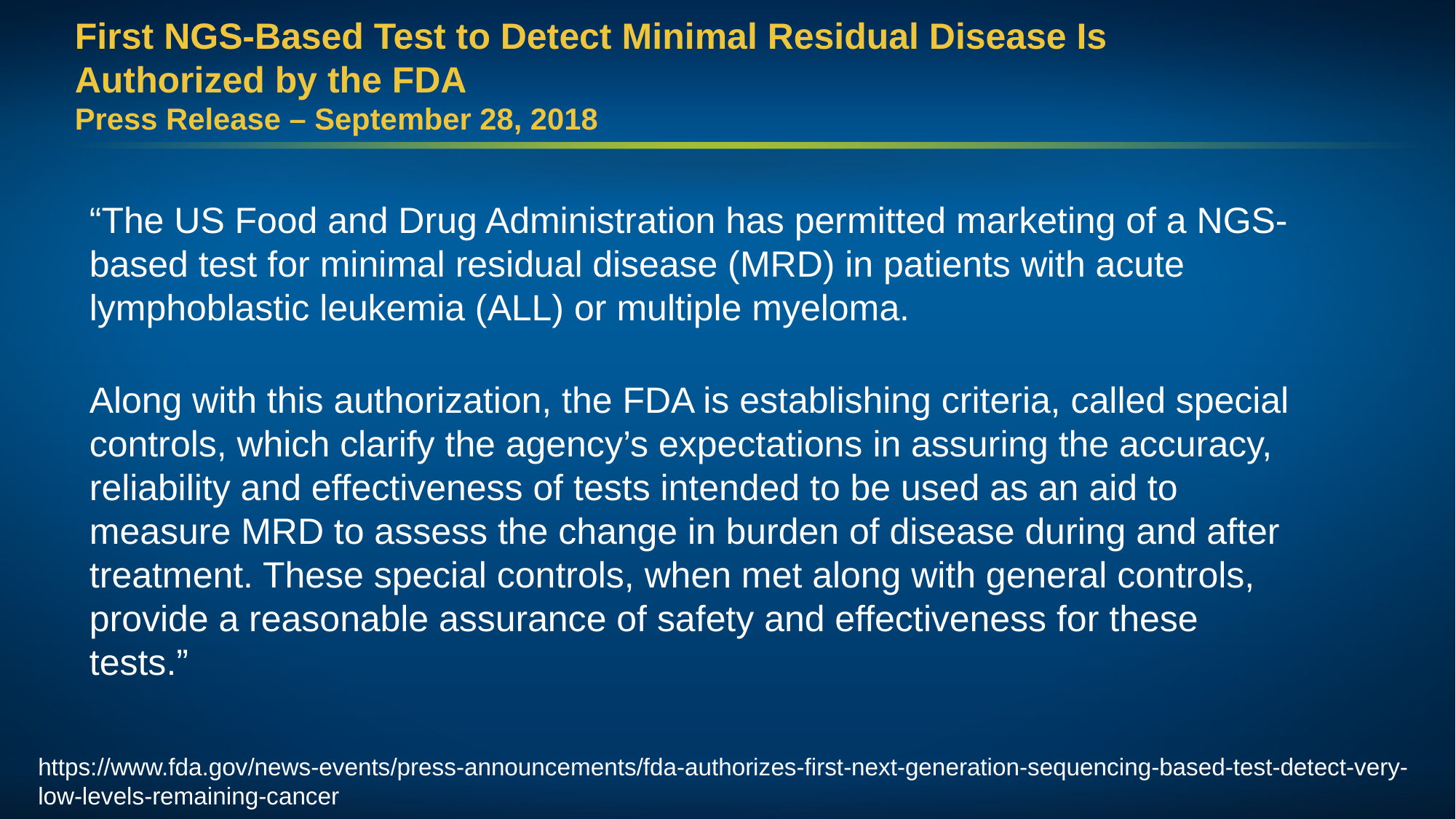

# First NGS-Based Test to Detect Minimal Residual Disease Is Authorized by the FDA Press Release – September 28, 2018
“The US Food and Drug Administration has permitted marketing of a NGS-based test for minimal residual disease (MRD) in patients with acute lymphoblastic leukemia (ALL) or multiple myeloma.

Along with this authorization, the FDA is establishing criteria, called special controls, which clarify the agency’s expectations in assuring the accuracy, reliability and effectiveness of tests intended to be used as an aid to measure MRD to assess the change in burden of disease during and after treatment. These special controls, when met along with general controls, provide a reasonable assurance of safety and effectiveness for these tests.”
https://www.fda.gov/news-events/press-announcements/fda-authorizes-first-next-generation-sequencing-based-test-detect-very-low-levels-remaining-cancer